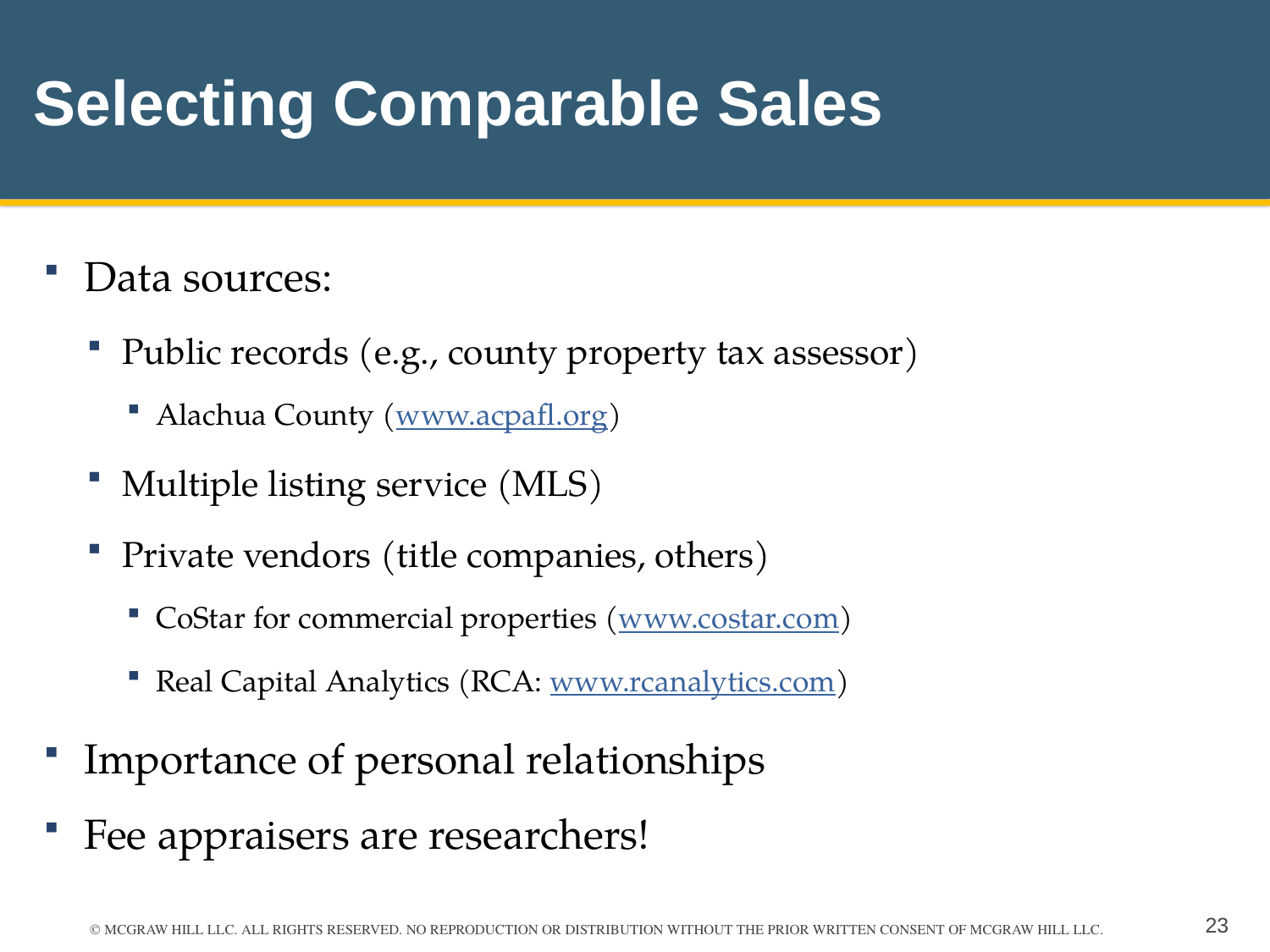

# Selecting Comparable Sales
Data sources:
Public records (e.g., county property tax assessor)
Alachua County (www.acpafl.org)
Multiple listing service (MLS)
Private vendors (title companies, others)
CoStar for commercial properties (www.costar.com)
Real Capital Analytics (RCA: www.rcanalytics.com)
Importance of personal relationships
Fee appraisers are researchers!
© MCGRAW HILL LLC. ALL RIGHTS RESERVED. NO REPRODUCTION OR DISTRIBUTION WITHOUT THE PRIOR WRITTEN CONSENT OF MCGRAW HILL LLC.
23